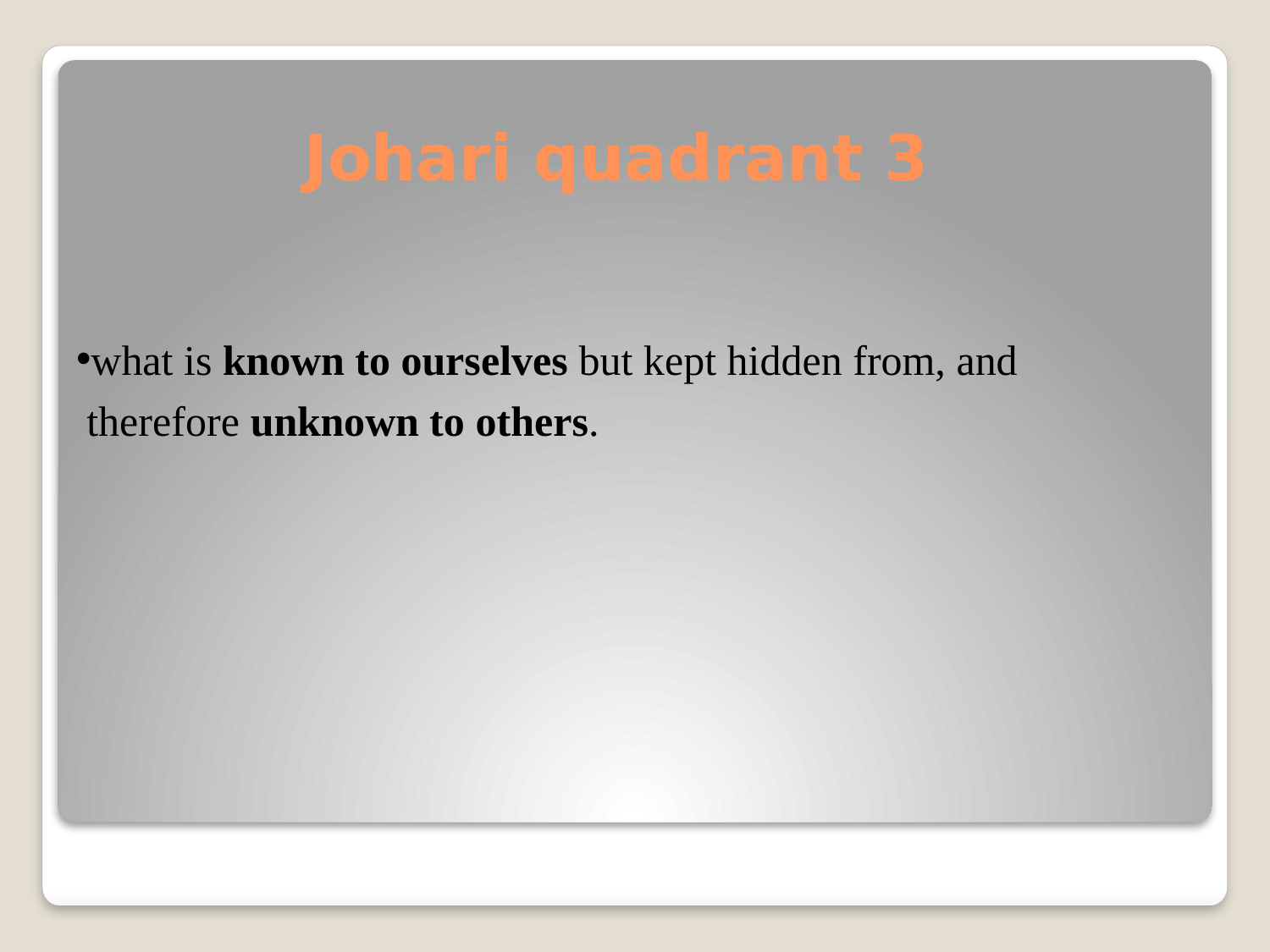

# Johari quadrant 3
what is known to ourselves but kept hidden from, and  therefore unknown to others.